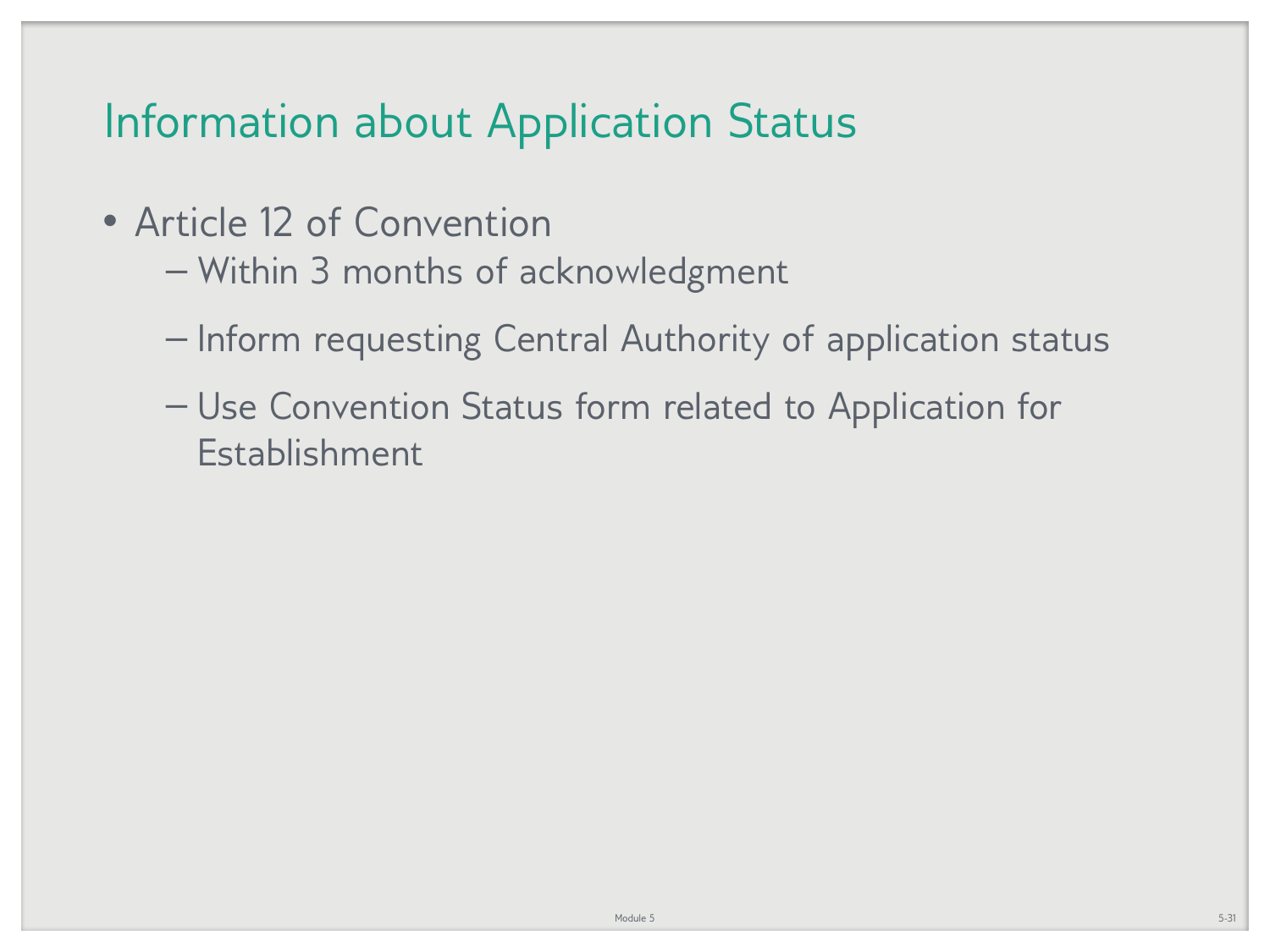

# Information about Application Status
Article 12 of Convention
Within 3 months of acknowledgment
Inform requesting Central Authority of application status
Use Convention Status form related to Application for Establishment

Module 5
5-31